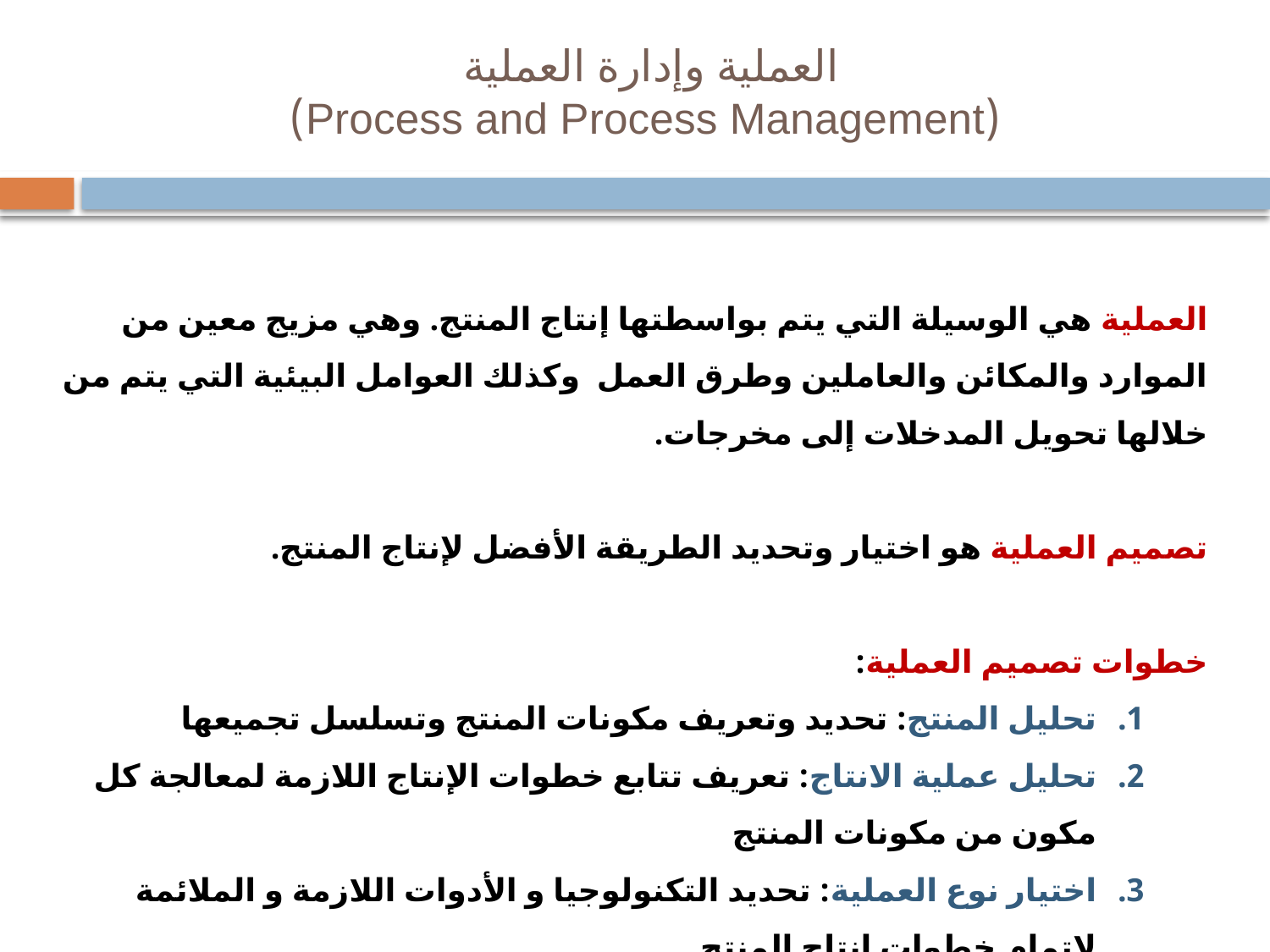

# العملية وإدارة العملية (Process and Process Management)

العملية هي الوسيلة التي يتم بواسطتها إنتاج المنتج. وهي مزيج معين من الموارد والمكائن والعاملين وطرق العمل  وكذلك العوامل البيئية التي يتم من خلالها تحويل المدخلات إلى مخرجات.

تصميم العملية هو اختيار وتحديد الطريقة الأفضل لإنتاج المنتج.

خطوات تصميم العملية:
تحليل المنتج: تحديد وتعريف مكونات المنتج وتسلسل تجميعها
تحليل عملية الانتاج: تعريف تتابع خطوات الإنتاج اللازمة لمعالجة كل مكون من مكونات المنتج
اختيار نوع العملية: تحديد التكنولوجيا و الأدوات اللازمة و الملائمة لإتمام خطوات إنتاج المنتج
تصميم طرق العمل لكل خطوة من خطوات الانتاج